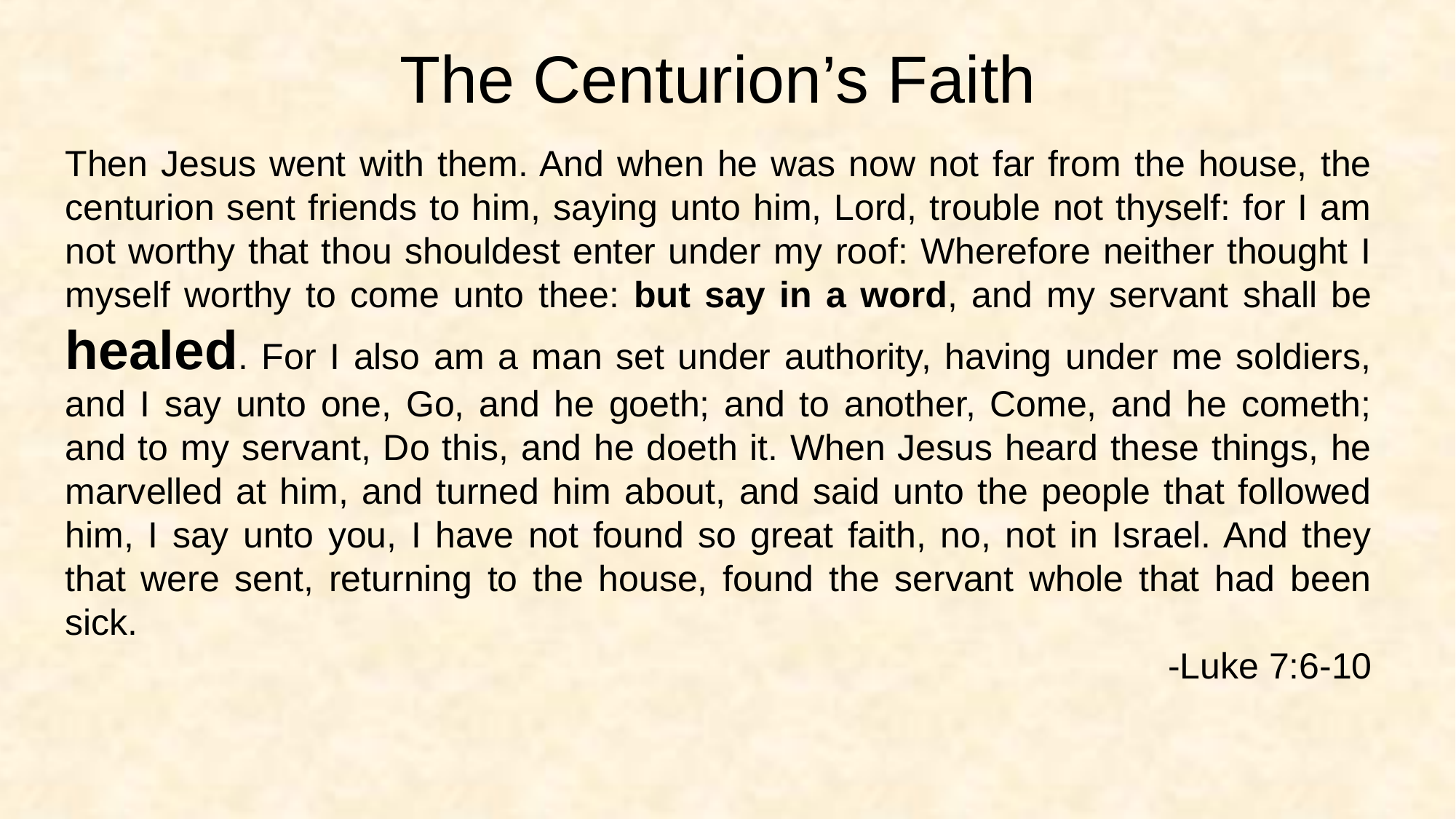

The Centurion’s Faith
Then Jesus went with them. And when he was now not far from the house, the centurion sent friends to him, saying unto him, Lord, trouble not thyself: for I am not worthy that thou shouldest enter under my roof: Wherefore neither thought I myself worthy to come unto thee: but say in a word, and my servant shall be healed. For I also am a man set under authority, having under me soldiers, and I say unto one, Go, and he goeth; and to another, Come, and he cometh; and to my servant, Do this, and he doeth it. When Jesus heard these things, he marvelled at him, and turned him about, and said unto the people that followed him, I say unto you, I have not found so great faith, no, not in Israel. And they that were sent, returning to the house, found the servant whole that had been sick.
-Luke 7:6-10